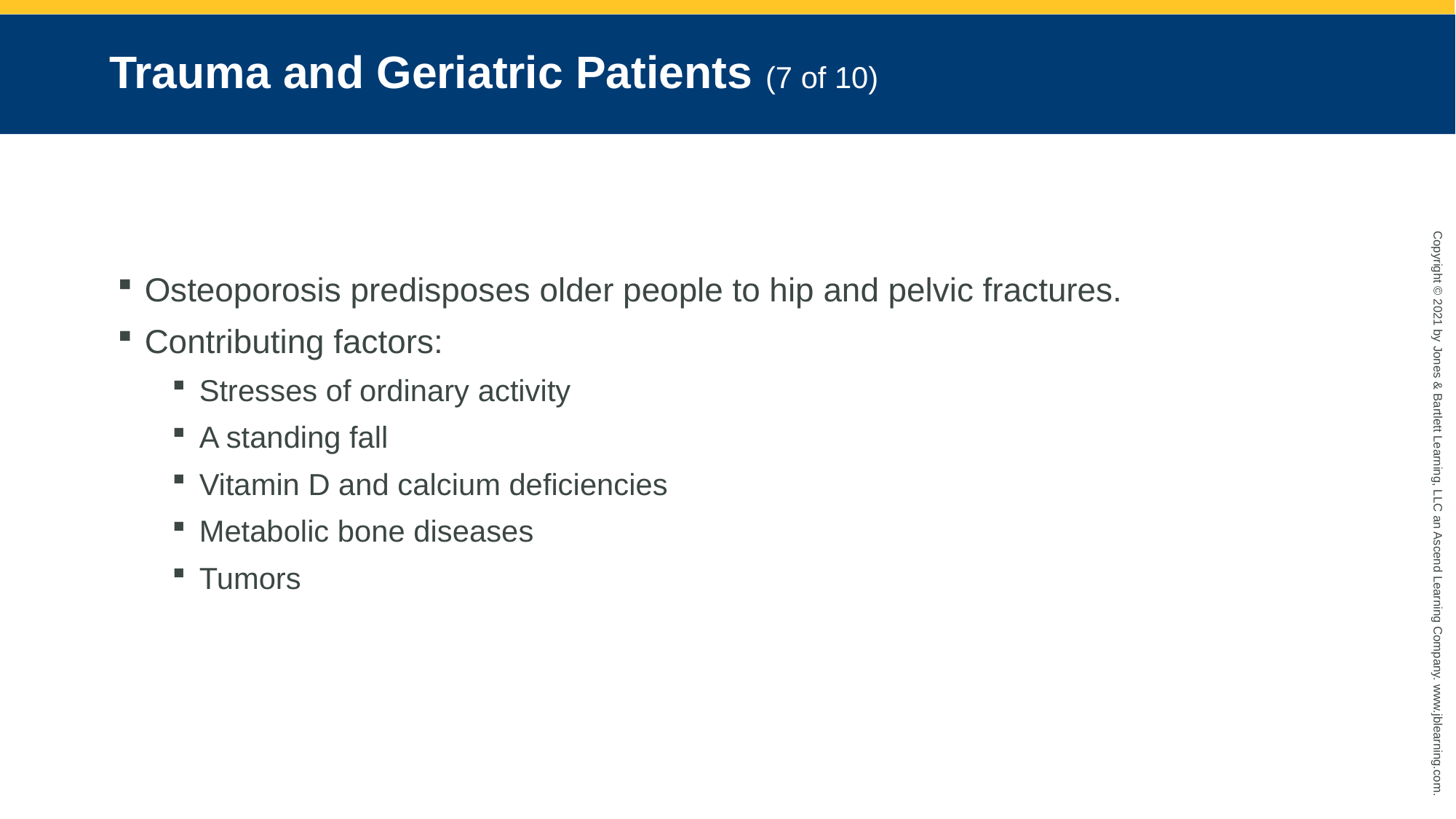

# Trauma and Geriatric Patients (7 of 10)
Osteoporosis predisposes older people to hip and pelvic fractures.
Contributing factors:
Stresses of ordinary activity
A standing fall
Vitamin D and calcium deficiencies
Metabolic bone diseases
Tumors